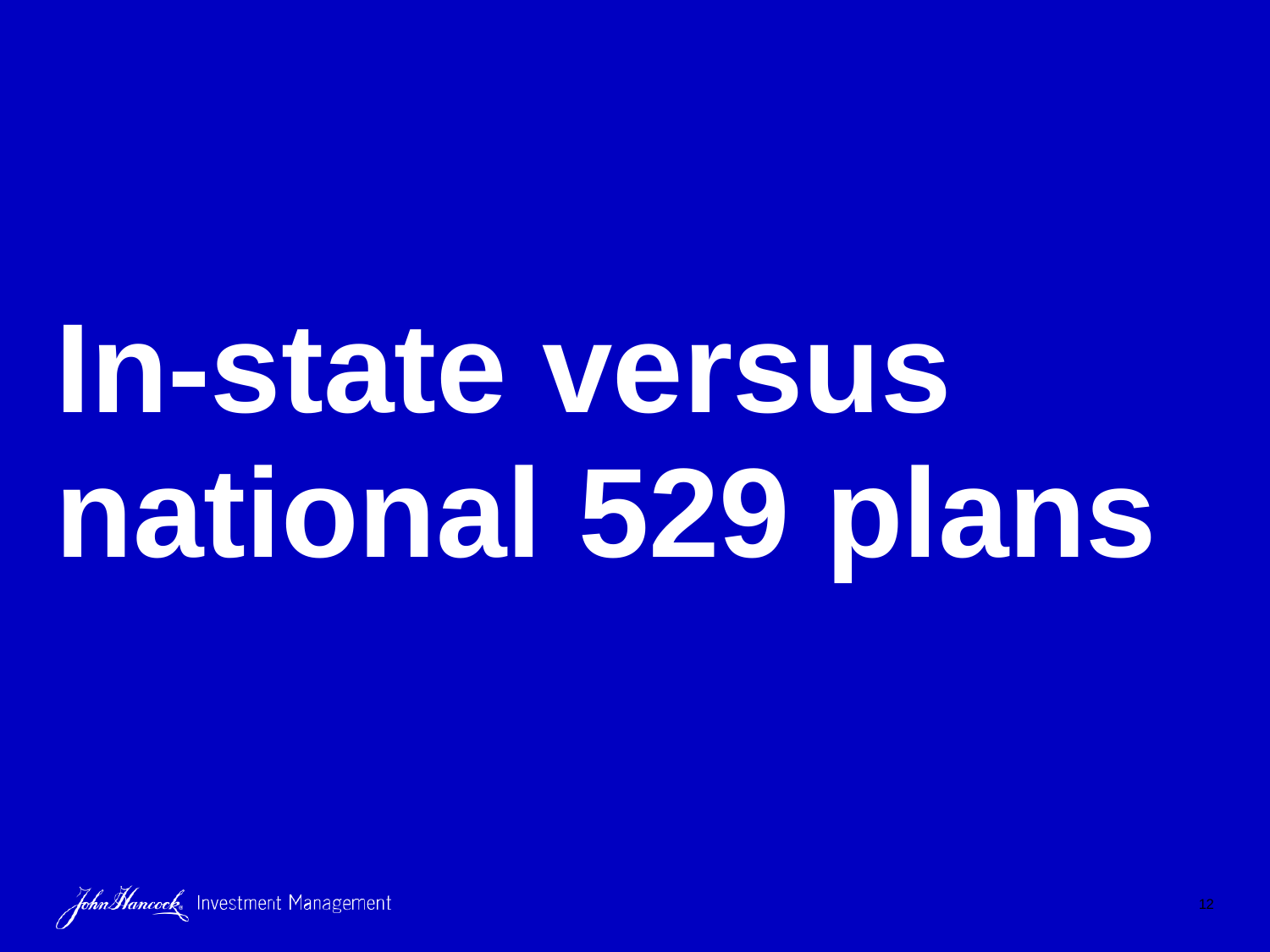

# In-state versus national 529 plans
12